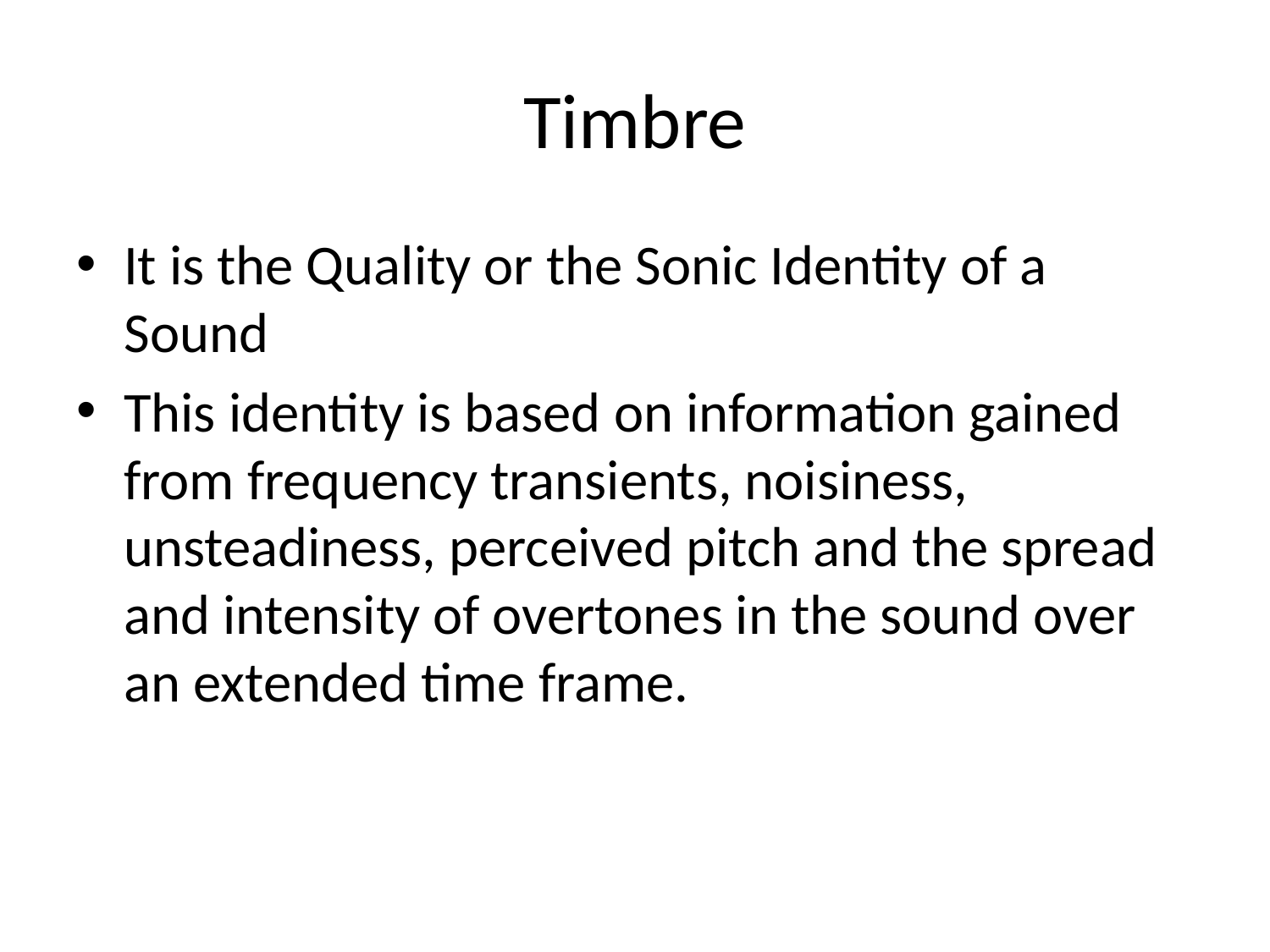

# Timbre
It is the Quality or the Sonic Identity of a Sound
This identity is based on information gained from frequency transients, noisiness, unsteadiness, perceived pitch and the spread and intensity of overtones in the sound over an extended time frame.